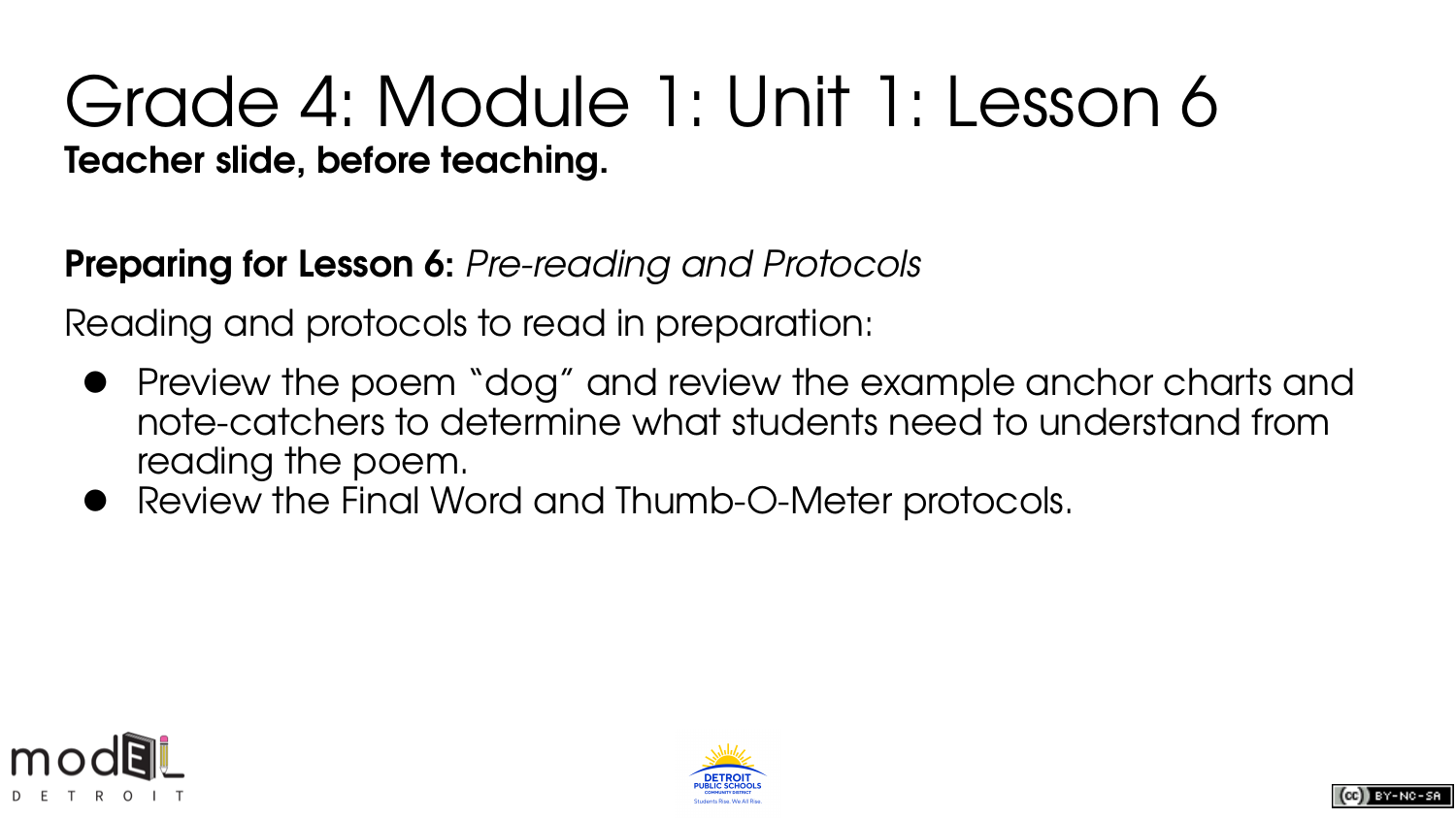

# Grade 4: Module 1: Unit 1: Lesson 6
Teacher slide, before teaching.
Preparing for Lesson 6: Pre-reading and Protocols
Reading and protocols to read in preparation:
Preview the poem “dog” and review the example anchor charts and note-catchers to determine what students need to understand from reading the poem.
Review the Final Word and Thumb-O-Meter protocols.